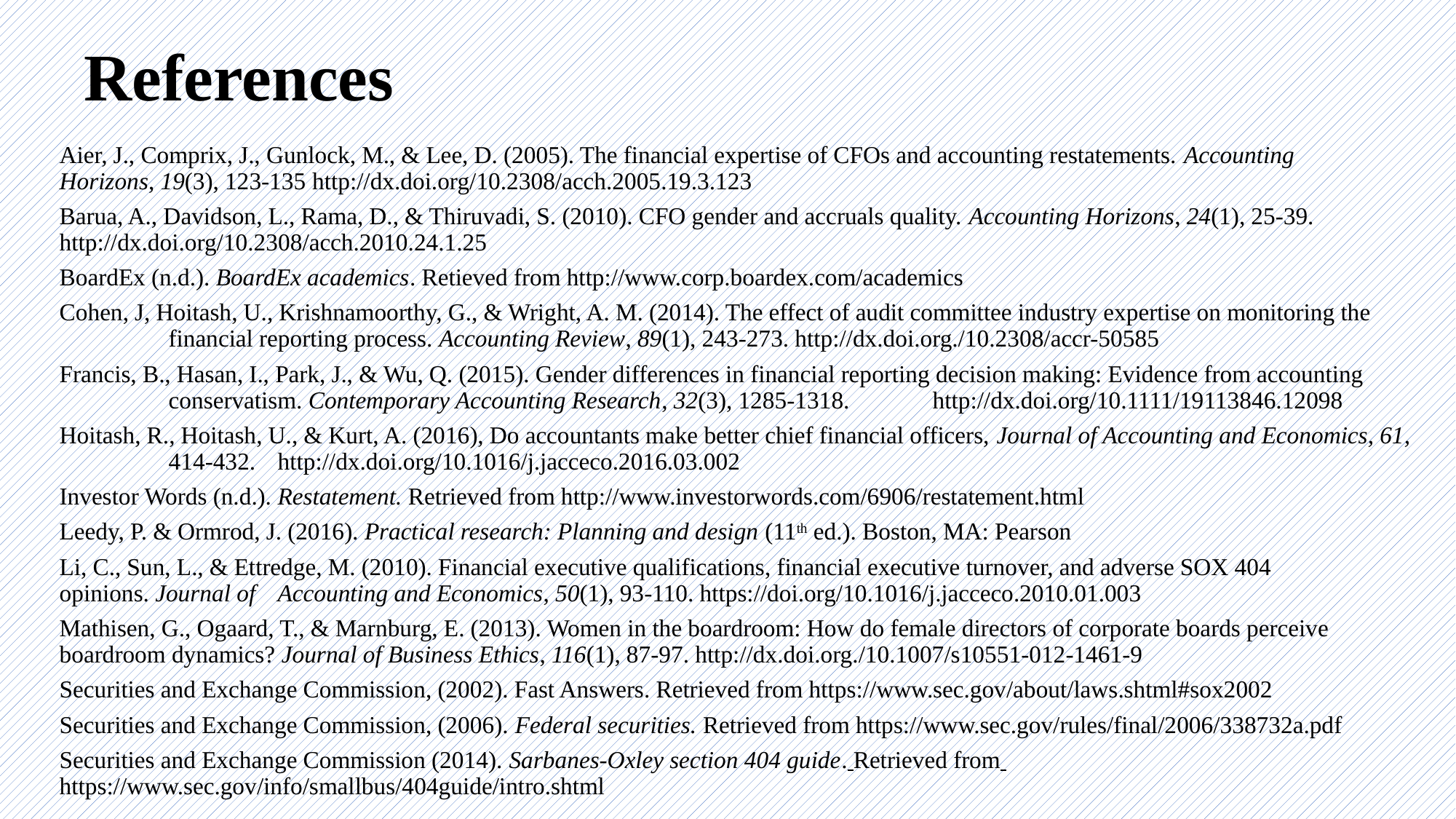

# References
Aier, J., Comprix, J., Gunlock, M., & Lee, D. (2005). The financial expertise of CFOs and accounting restatements. Accounting 	Horizons, 19(3), 123-135 http://dx.doi.org/10.2308/acch.2005.19.3.123
Barua, A., Davidson, L., Rama, D., & Thiruvadi, S. (2010). CFO gender and accruals quality. Accounting Horizons, 24(1), 25-39. 	http://dx.doi.org/10.2308/acch.2010.24.1.25
BoardEx (n.d.). BoardEx academics. Retieved from http://www.corp.boardex.com/academics
Cohen, J, Hoitash, U., Krishnamoorthy, G., & Wright, A. M. (2014). The effect of audit committee industry expertise on monitoring the 	financial reporting process. Accounting Review, 89(1), 243-273. http://dx.doi.org./10.2308/accr-50585
Francis, B., Hasan, I., Park, J., & Wu, Q. (2015). Gender differences in financial reporting decision making: Evidence from accounting 	conservatism. Contemporary Accounting Research, 32(3), 1285-1318. 	http://dx.doi.org/10.1111/19113846.12098
Hoitash, R., Hoitash, U., & Kurt, A. (2016), Do accountants make better chief financial officers, Journal of Accounting and Economics, 61, 	414-432. 	http://dx.doi.org/10.1016/j.jacceco.2016.03.002
Investor Words (n.d.). Restatement. Retrieved from http://www.investorwords.com/6906/restatement.html
Leedy, P. & Ormrod, J. (2016). Practical research: Planning and design (11th ed.). Boston, MA: Pearson
Li, C., Sun, L., & Ettredge, M. (2010). Financial executive qualifications, financial executive turnover, and adverse SOX 404 	opinions. Journal of 	Accounting and Economics, 50(1), 93-110. https://doi.org/10.1016/j.jacceco.2010.01.003
Mathisen, G., Ogaard, T., & Marnburg, E. (2013). Women in the boardroom: How do female directors of corporate boards perceive 	boardroom dynamics? Journal of Business Ethics, 116(1), 87-97. http://dx.doi.org./10.1007/s10551-012-1461-9
Securities and Exchange Commission, (2002). Fast Answers. Retrieved from https://www.sec.gov/about/laws.shtml#sox2002
Securities and Exchange Commission, (2006). Federal securities. Retrieved from https://www.sec.gov/rules/final/2006/338732a.pdf
Securities and Exchange Commission (2014). Sarbanes-Oxley section 404 guide. Retrieved from 	https://www.sec.gov/info/smallbus/404guide/intro.shtml